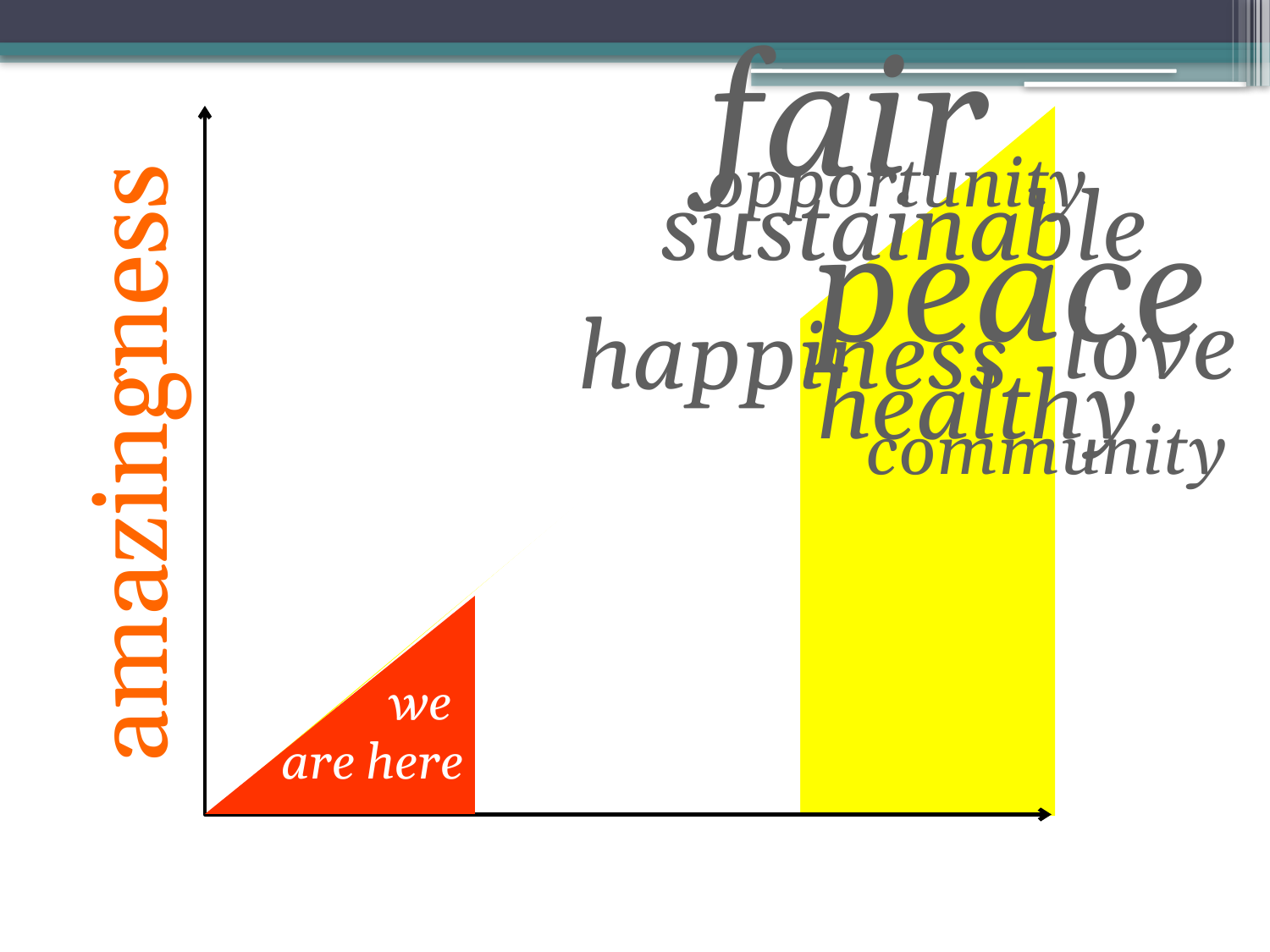

fair

opportunity
sustainable
peace
love
happiness

healthy
amazingness
community

we
are here